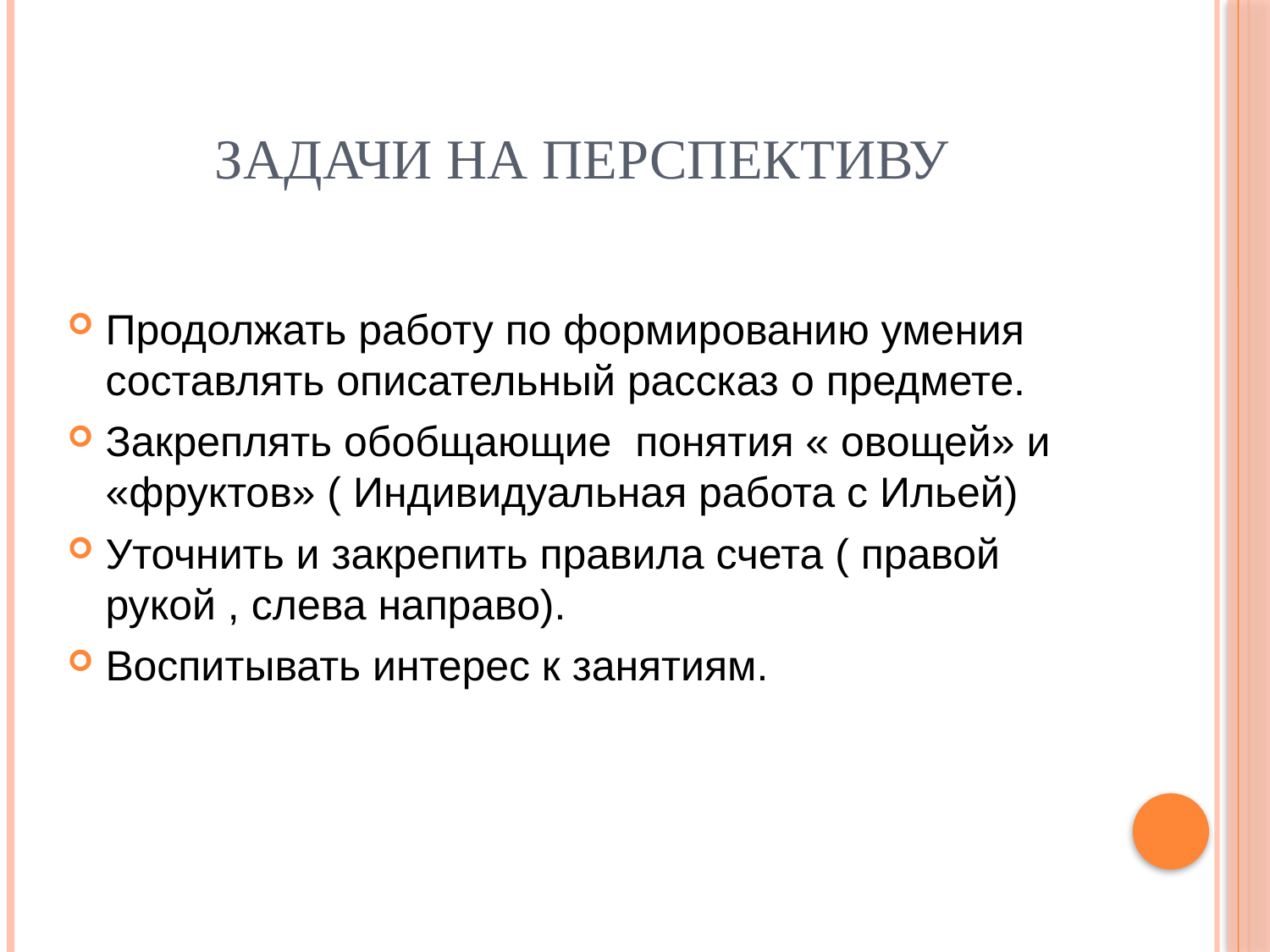

# Задачи на перспективу
Продолжать работу по формированию умения составлять описательный рассказ о предмете.
Закреплять обобщающие  понятия « овощей» и «фруктов» ( Индивидуальная работа с Ильей)
Уточнить и закрепить правила счета ( правой рукой , слева направо).
Воспитывать интерес к занятиям.